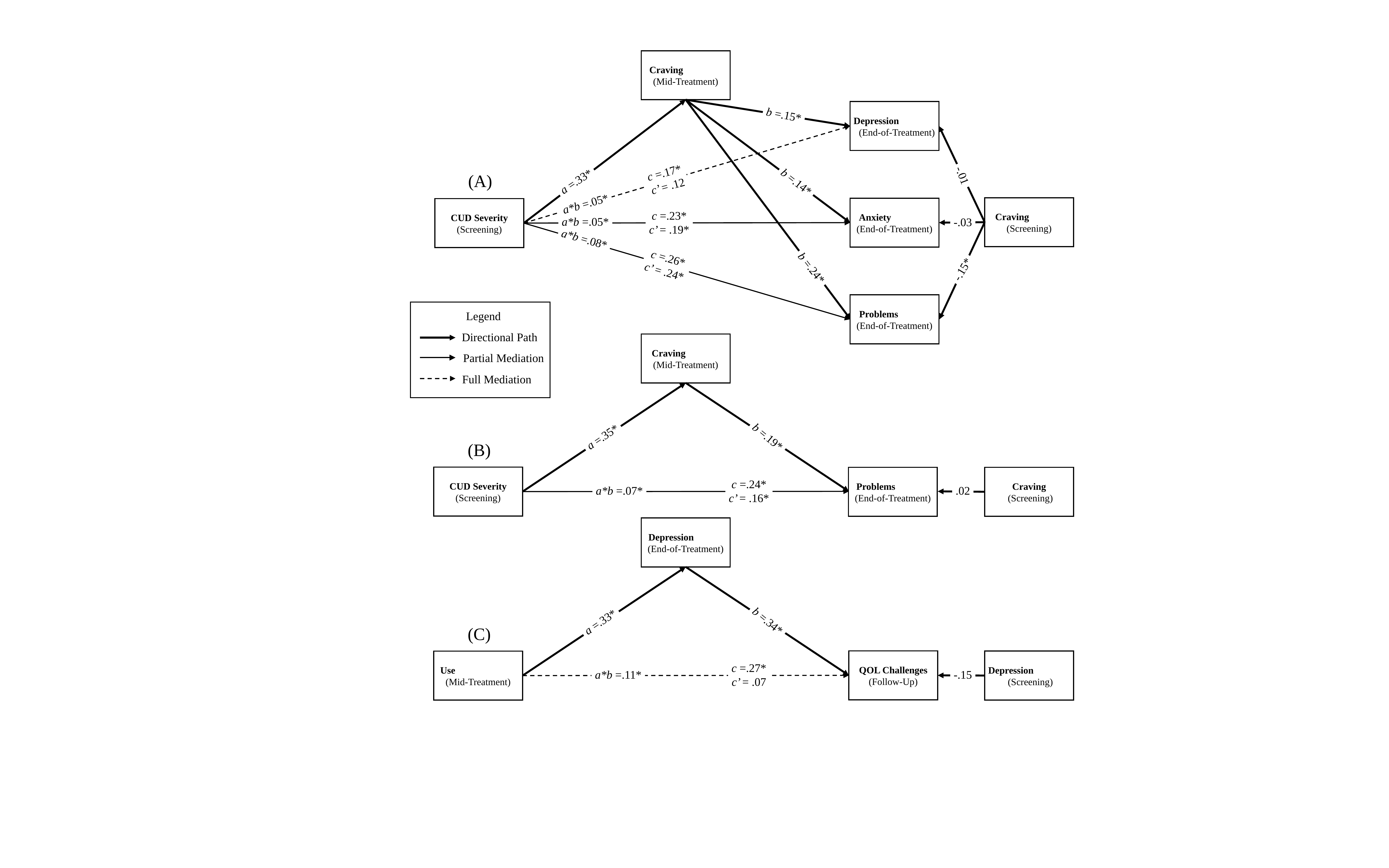

Craving                 (Mid-Treatment)
Depression                  (End-of-Treatment)
b =.15*
c =.17*
c’ = .12
-.01
(A)
a =.33*
b =.14*
a*b =.05*
Craving               (Screening)
Anxiety                 (End-of-Treatment)
CUD Severity
(Screening)
c =.23*
c’ = .19*
a*b =.05*
-.03
a*b =.08*
c =.26*
c’ = .24*
b =.24*
-.15*
Problems              (End-of-Treatment)

Legend
Directional Path
Craving               (Mid-Treatment)
Partial Mediation
Full Mediation
a =.35*
b =.19*
(B)
CUD Severity
(Screening)
Problems               (End-of-Treatment)
Craving
 (Screening)
c =.24*
c’ = .16*
.02
a*b =.07*
Depression             (End-of-Treatment)
b =.34*
a =.33*
(C)
QOL Challenges
(Follow-Up)
Depression                 (Screening)
Use                          (Mid-Treatment)
c =.27*
c’ = .07
a*b =.11*
-.15